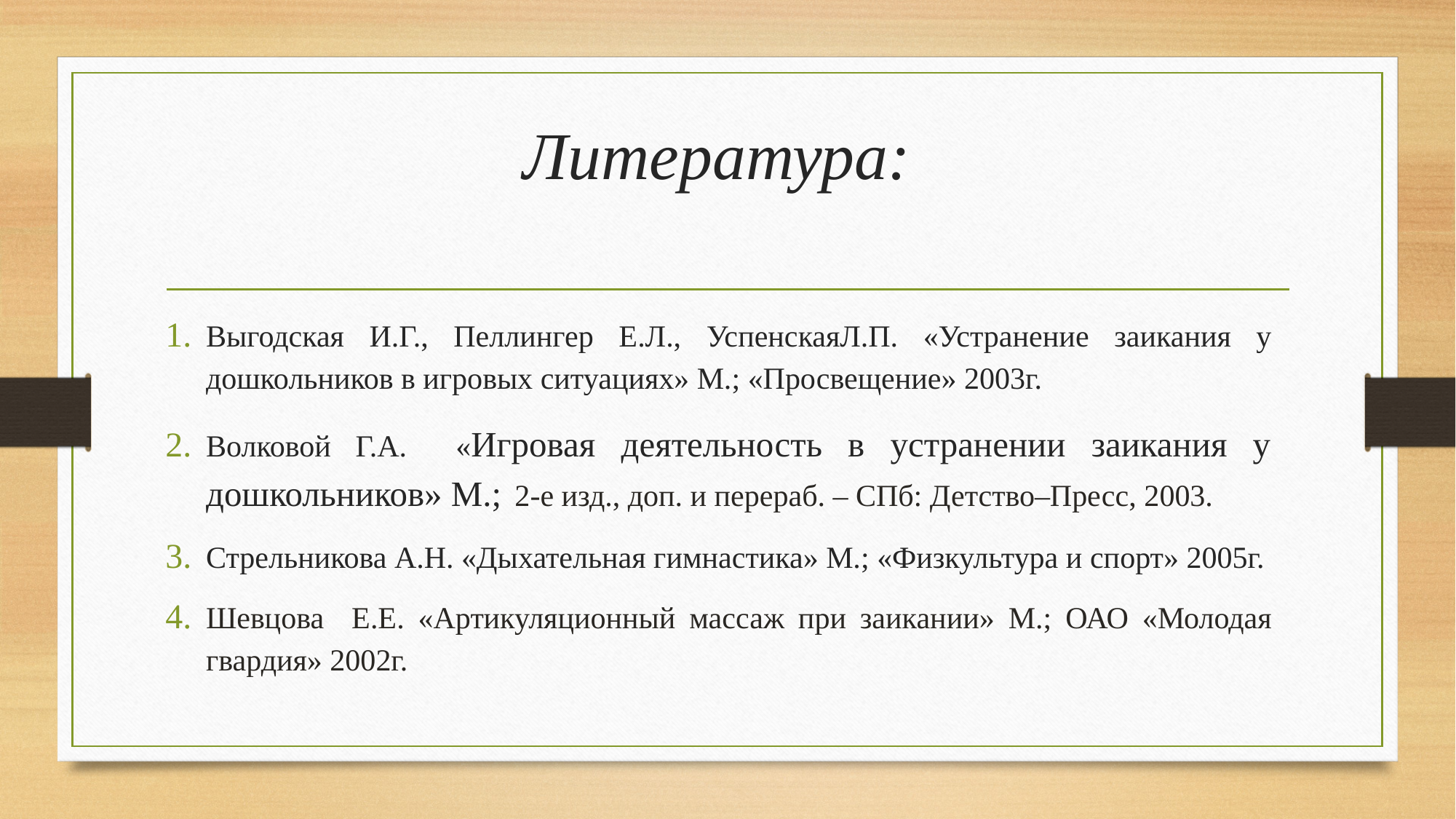

# Литература:
Выгодская И.Г., Пеллингер Е.Л., УспенскаяЛ.П. «Устранение заикания у дошкольников в игровых ситуациях» М.; «Просвещение» 2003г.
Волковой Г.А.  «Игровая деятельность в устранении заикания у дошкольников» М.;  2-е изд., доп. и перераб. – СПб: Детство–Пресс, 2003.
Стрельникова А.Н. «Дыхательная гимнастика» М.; «Физкультура и спорт» 2005г.
Шевцова  Е.Е. «Артикуляционный массаж при заикании» М.; ОАО «Молодая гвардия» 2002г.